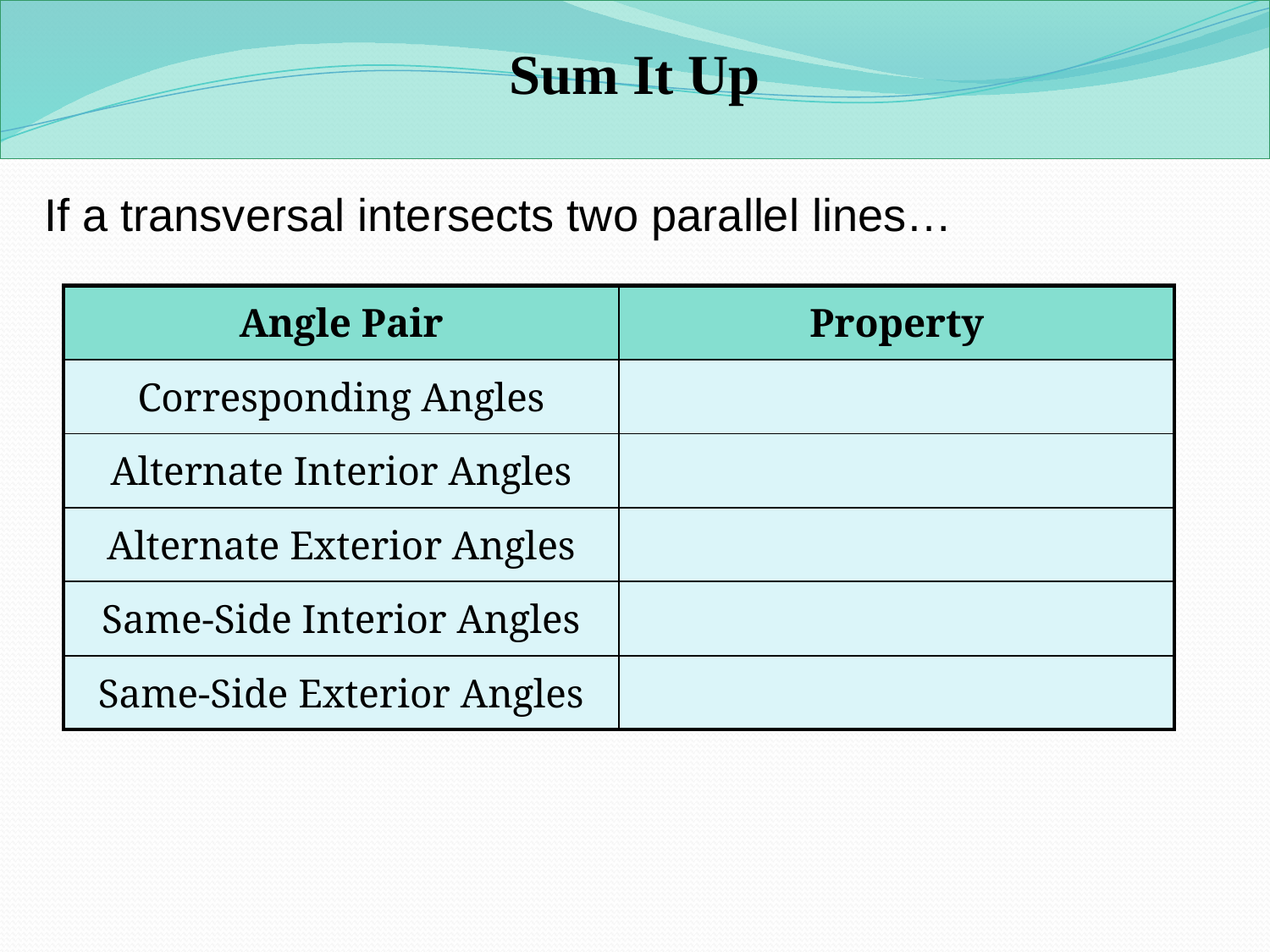

Sum It Up
If a transversal intersects two parallel lines…
| Angle Pair | Property |
| --- | --- |
| Corresponding Angles |  |
| Alternate Interior Angles |  |
| Alternate Exterior Angles |  |
| Same-Side Interior Angles |  |
| Same-Side Exterior Angles |  |